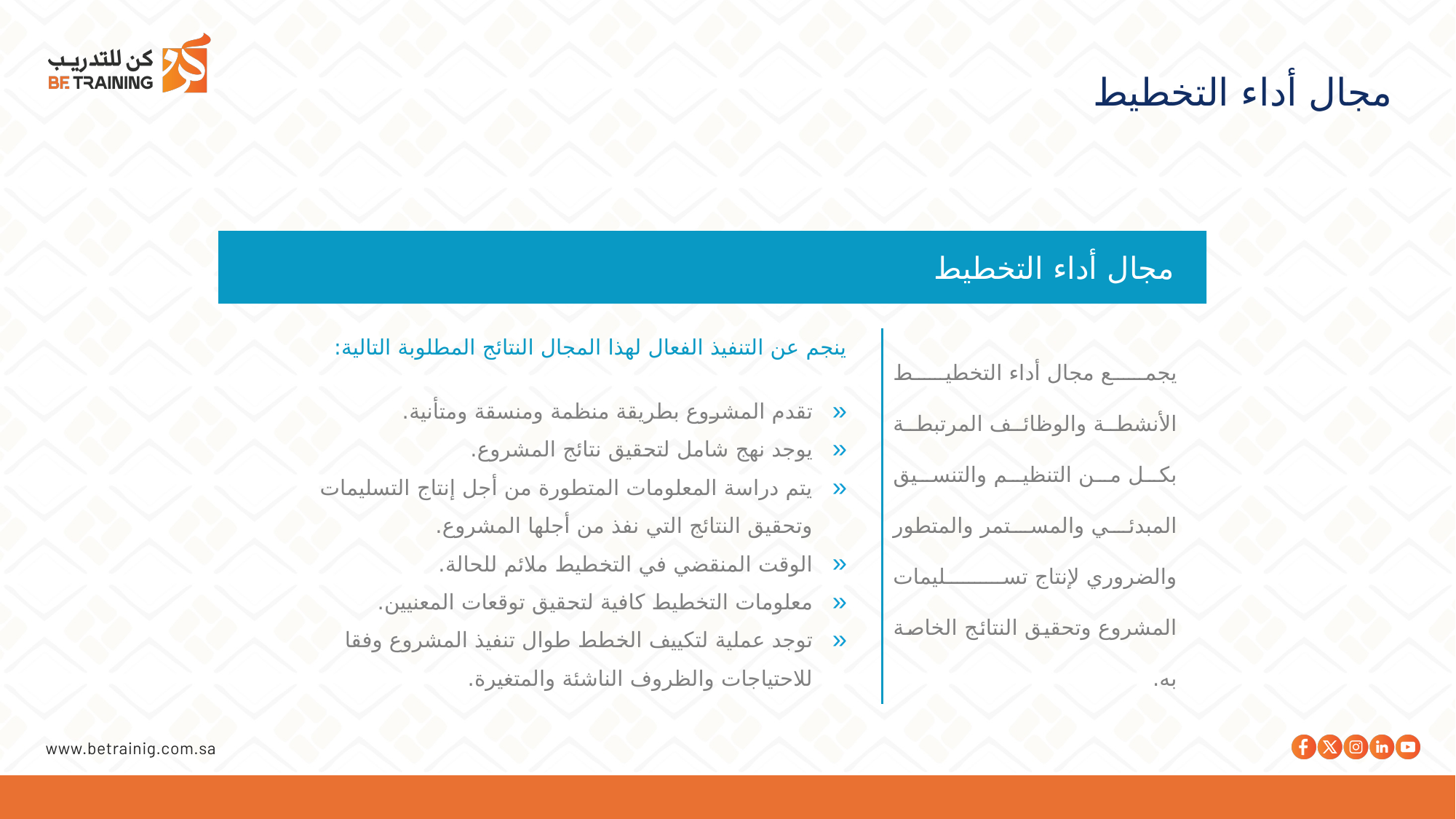

مجال أداء التخطيط

مجال أداء التخطيط
ينجم عن التنفيذ الفعال لهذا المجال النتائج المطلوبة التالية:

تقدم المشروع بطريقة منظمة ومنسقة ومتأنية.
يوجد نهج شامل لتحقيق نتائج المشروع.
يتم دراسة المعلومات المتطورة من أجل إنتاج التسليمات وتحقيق النتائج التي نفذ من أجلها المشروع.
الوقت المنقضي في التخطيط ملائم للحالة.
معلومات التخطيط كافية لتحقيق توقعات المعنيين.
توجد عملية لتكييف الخطط طوال تنفيذ المشروع وفقا للاحتياجات والظروف الناشئة والمتغيرة.
يجمع مجال أداء التخطيط الأنشطة والوظائف المرتبطة بكل من التنظيم والتنسيق المبدئي والمستمر والمتطور والضروري لإنتاج تسليمات المشروع وتحقيق النتائج الخاصة به.